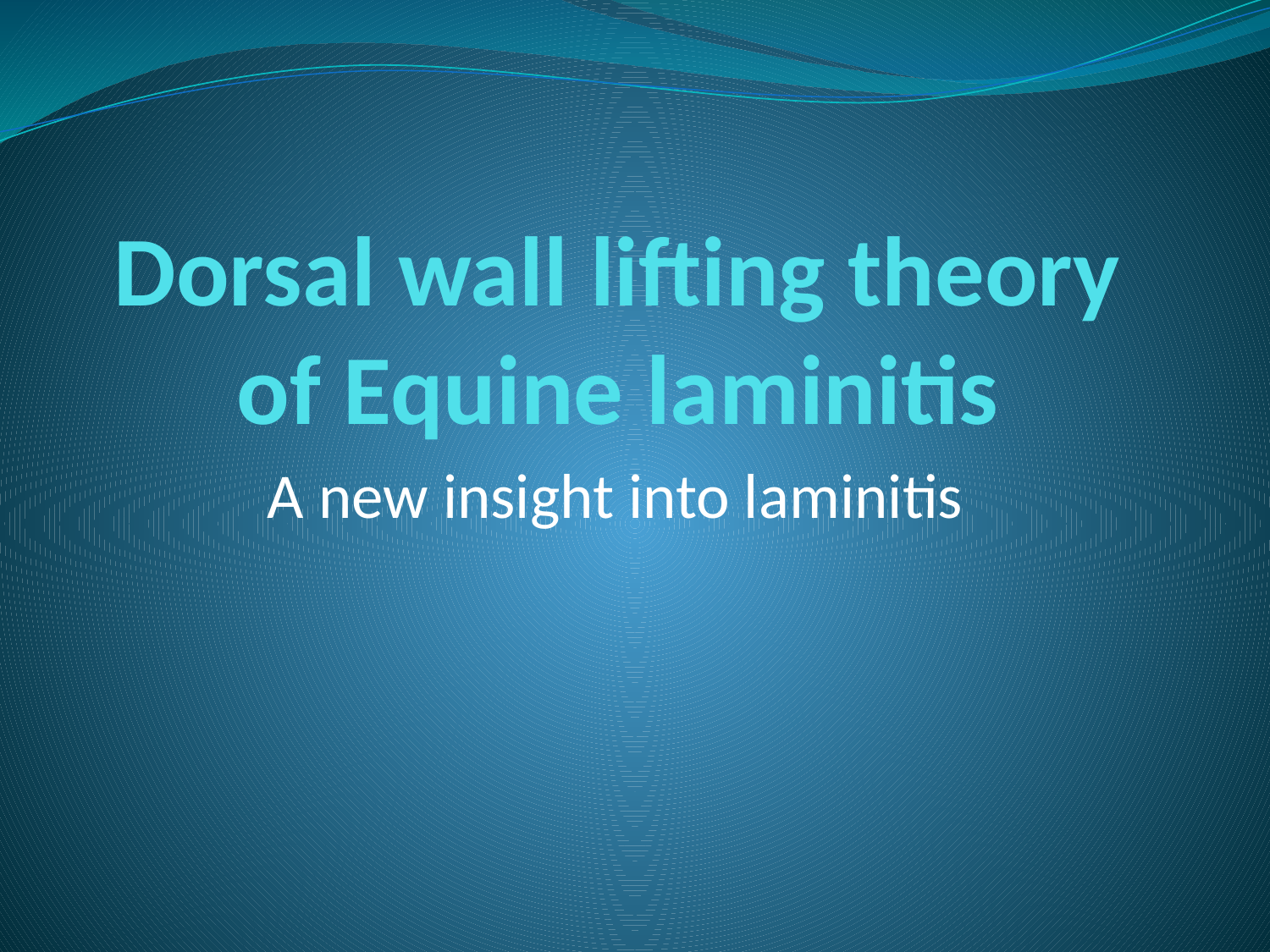

# Dorsal wall lifting theory of Equine laminitis
A new insight into laminitis